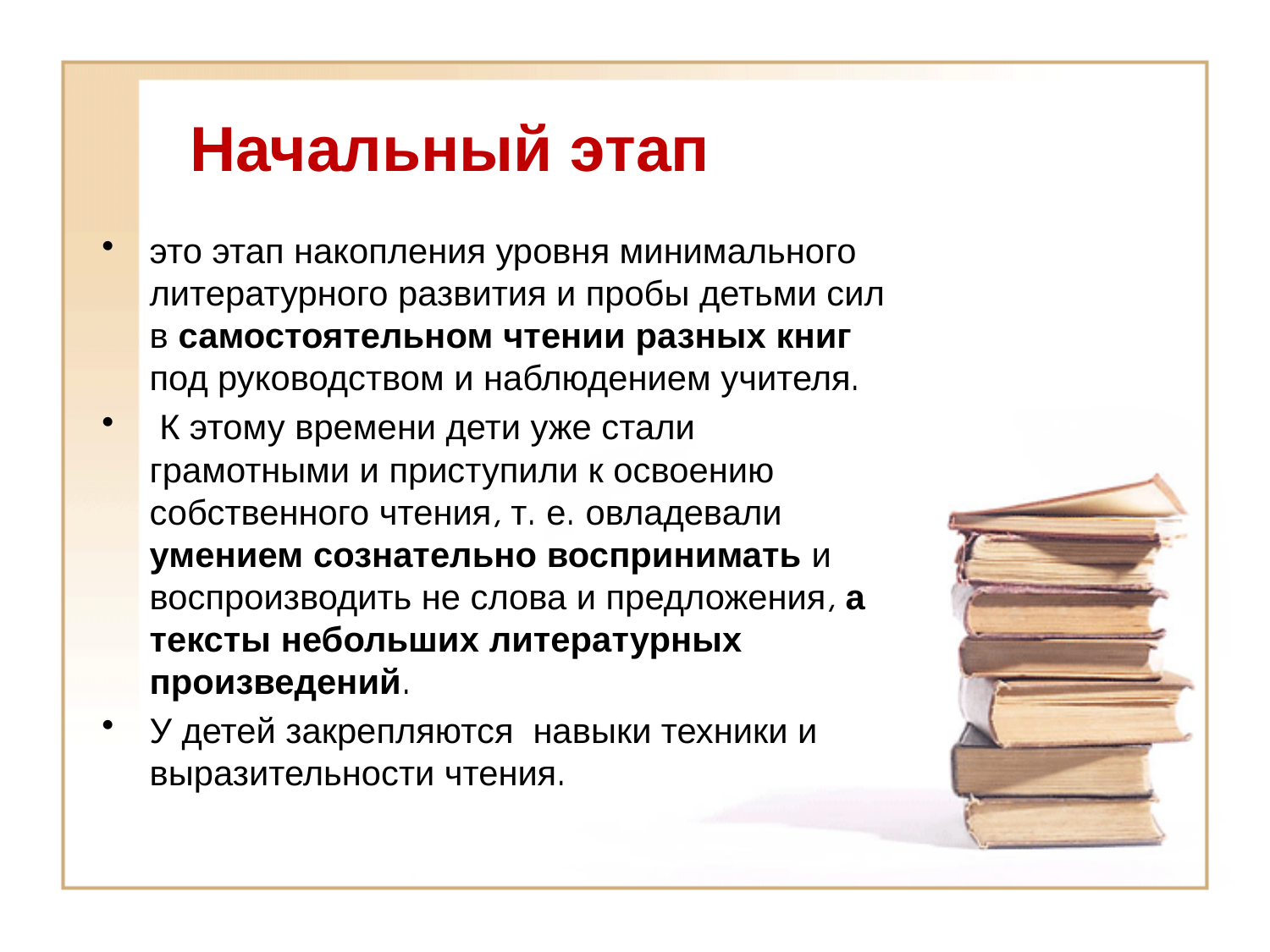

# Начальный этап
это этап накопления уровня минимального литературного развития и пробы детьми сил в самостоятельном чтении разных книг под руководством и наблюдением учителя.
 К этому времени дети уже стали грамотными и приступили к освоению собственного чтения, т. е. овладевали умением сознательно воспринимать и воспроизводить не слова и предложения, а тексты небольших литературных произведений.
У детей закрепляются  навыки техники и выразительности чтения.